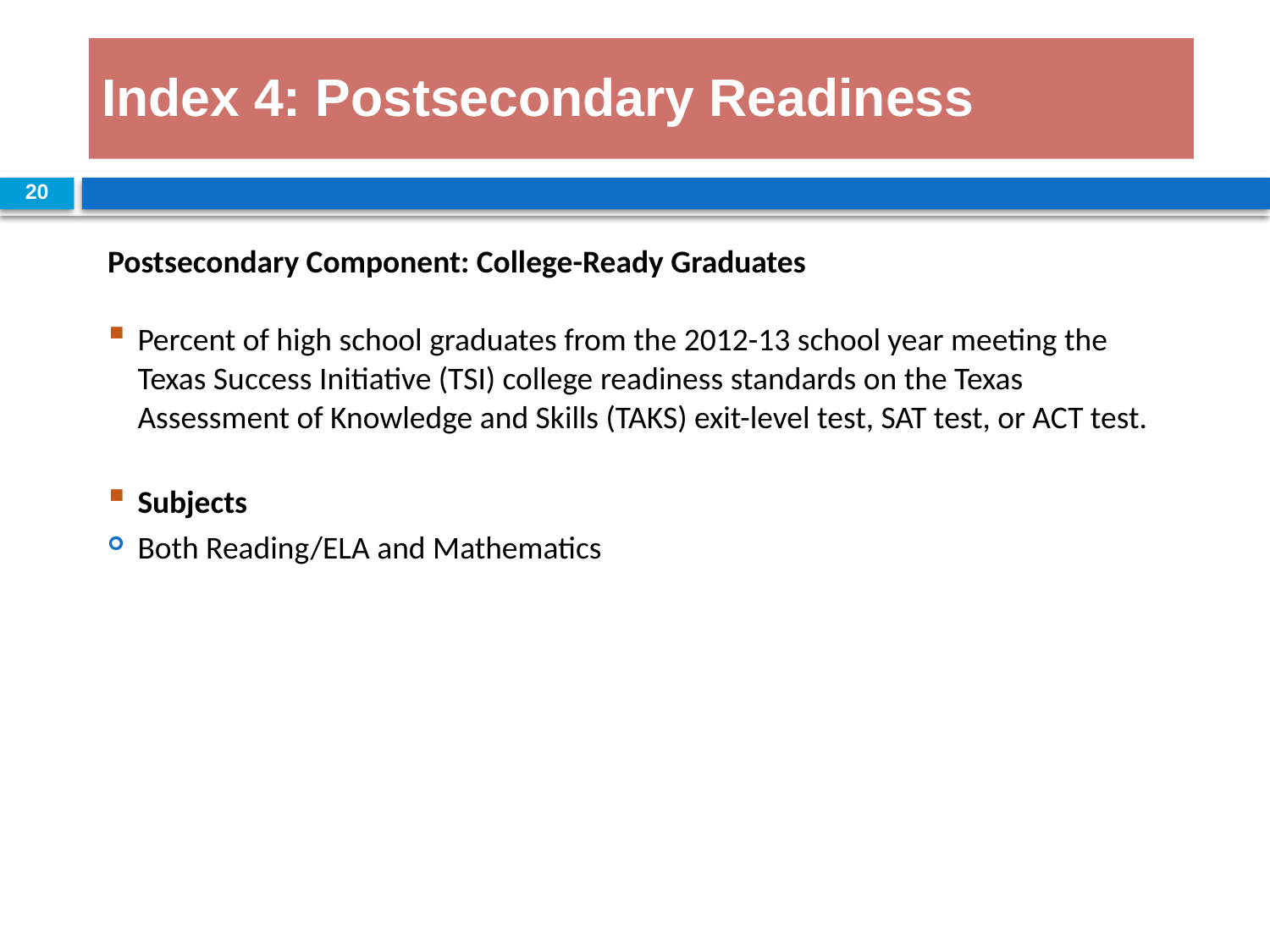

# Index 4: Postsecondary Readiness
20
Postsecondary Component: College-Ready Graduates

Percent of high school graduates from the 2012-13 school year meeting the Texas Success Initiative (TSI) college readiness standards on the Texas Assessment of Knowledge and Skills (TAKS) exit-level test, SAT test, or ACT test.

Subjects
Both Reading/ELA and Mathematics